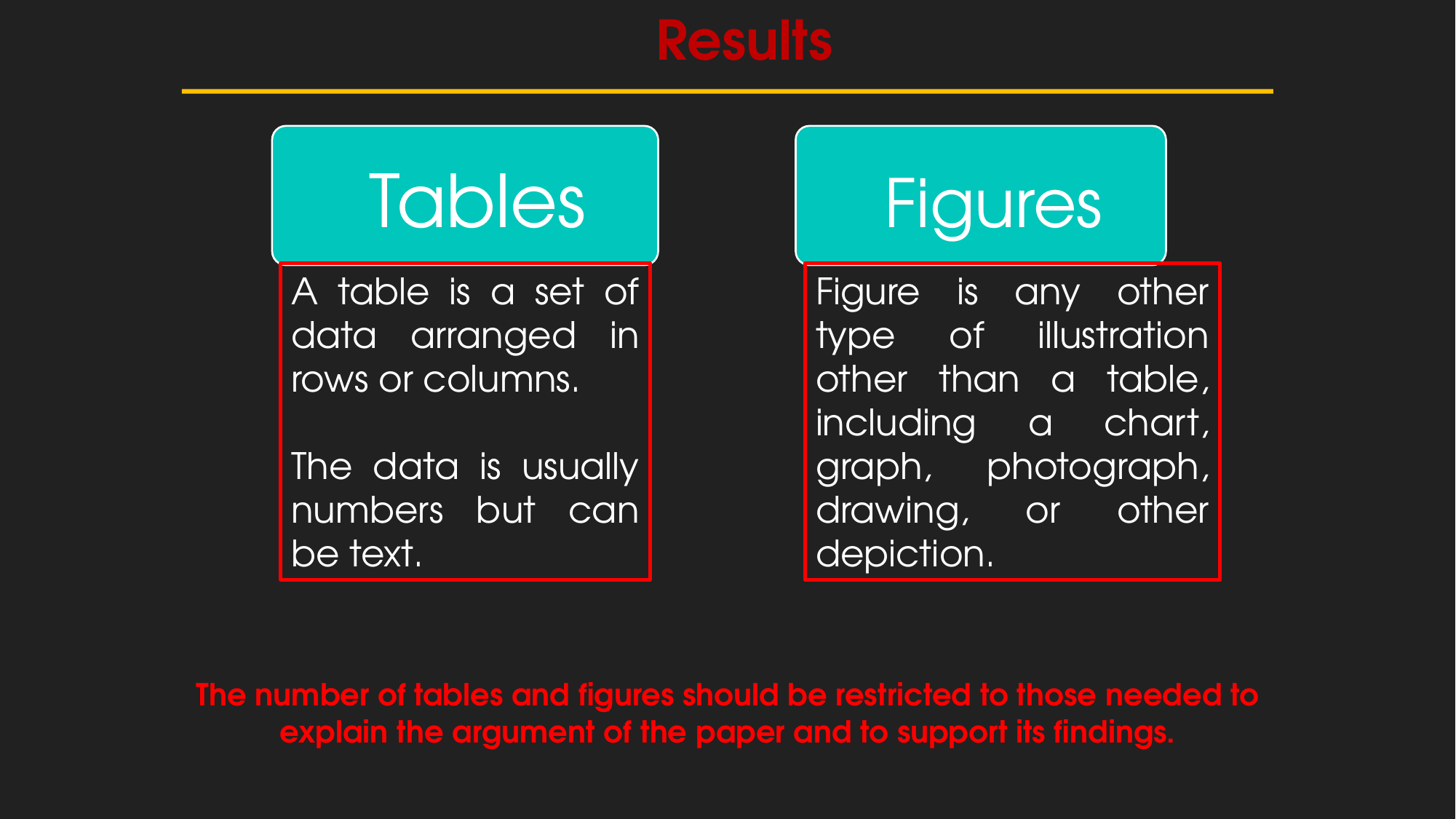

Results

Tables
Figures
A table is a set of data arranged in rows or columns.

The data is usually numbers but can be text.
Figure is any other type of illustration other than a table, including a chart, graph, photograph, drawing, or other depiction.
The number of tables and figures should be restricted to those needed to explain the argument of the paper and to support its findings.